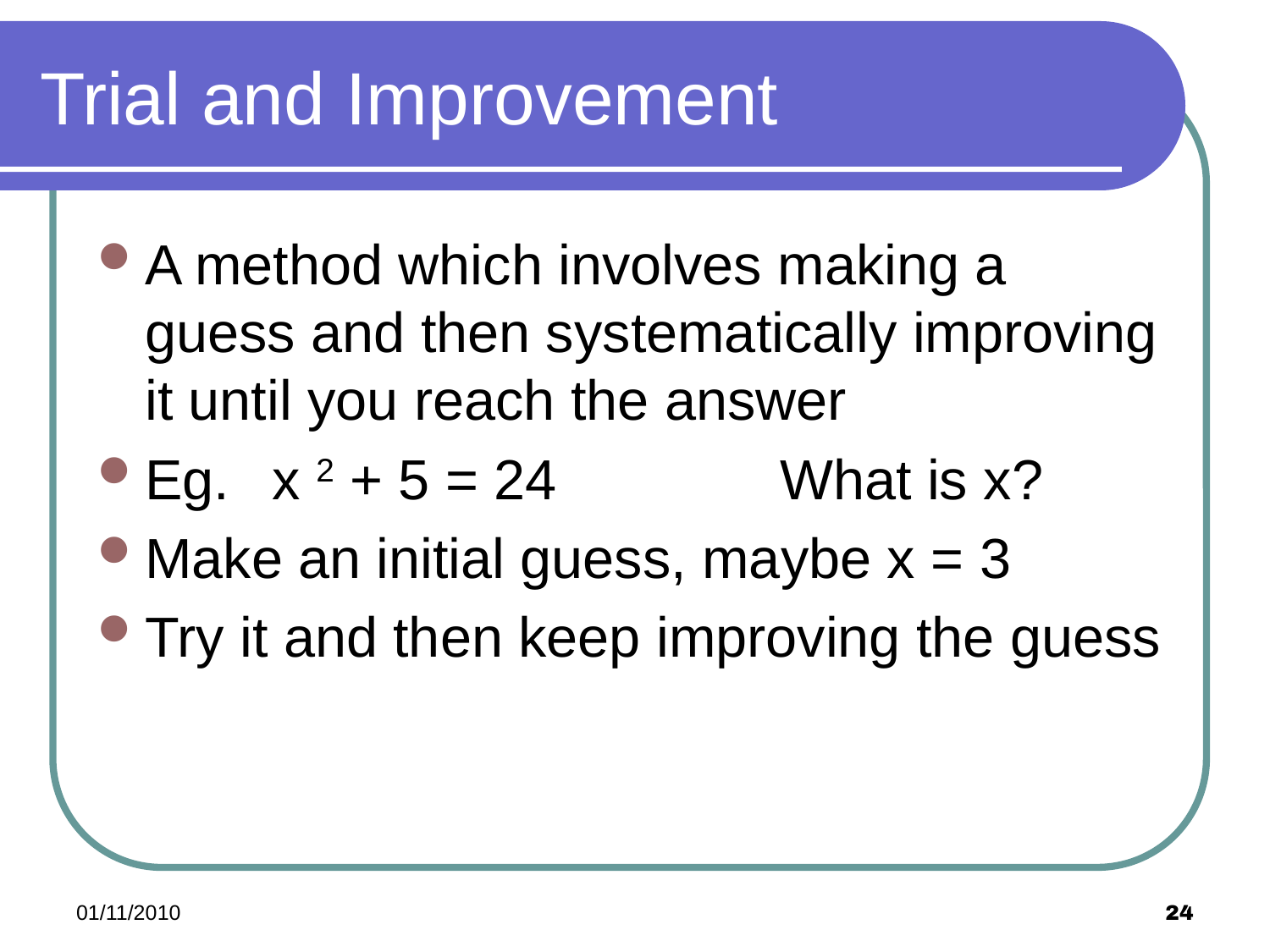

# Trial and Improvement
A method which involves making a guess and then systematically improving it until you reach the answer
Eg. 	x 2 + 5 = 24  		What is x?
Make an initial guess, maybe x = 3
Try it and then keep improving the guess

01/11/2010
24